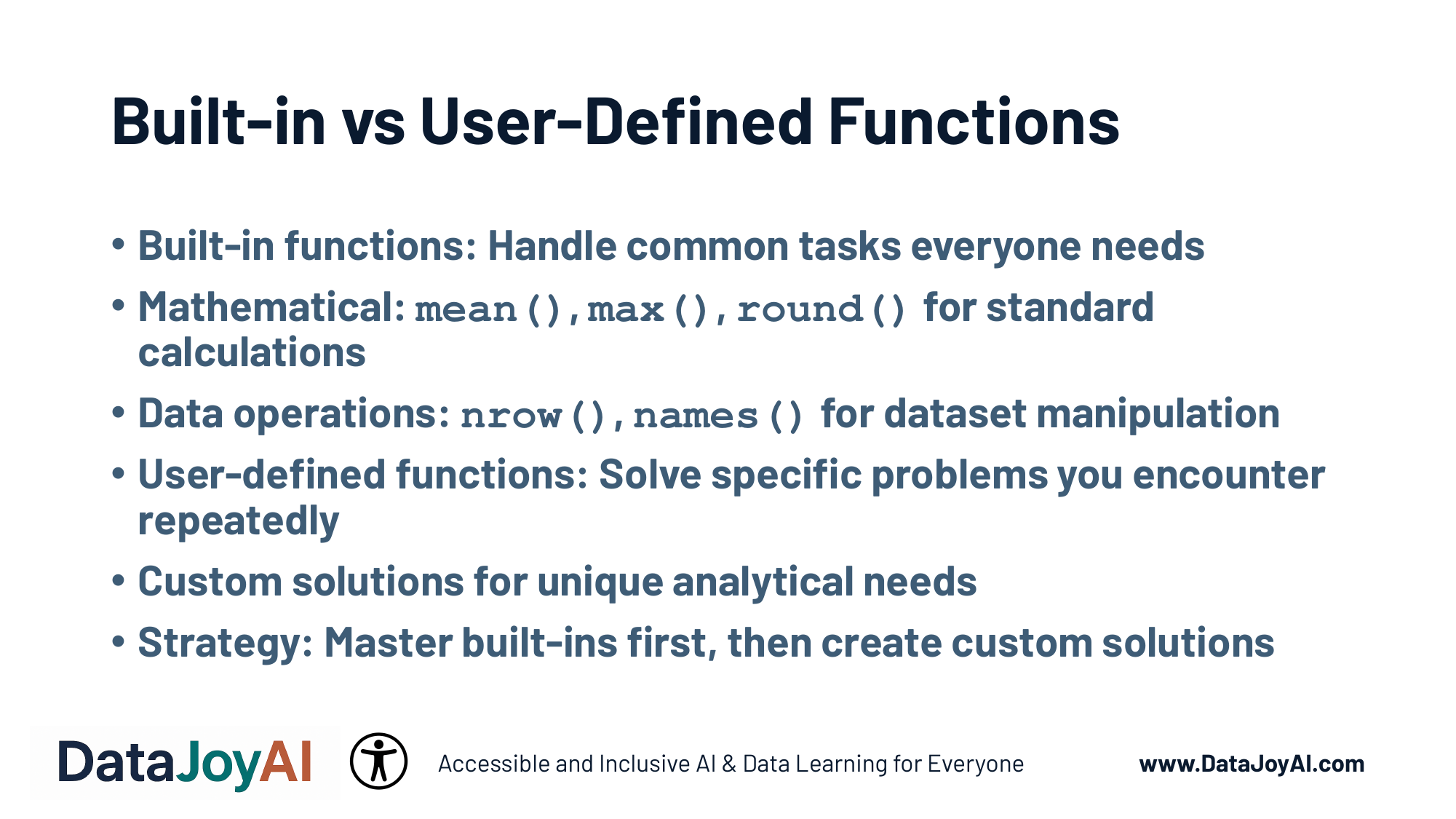

# Built-in vs User-Defined Functions
Built-in functions: Handle common tasks everyone needs
Mathematical: mean(), max(), round() for standard calculations
Data operations: nrow(), names() for dataset manipulation
User-defined functions: Solve specific problems you encounter repeatedly
Custom solutions for unique analytical needs
Strategy: Master built-ins first, then create custom solutions